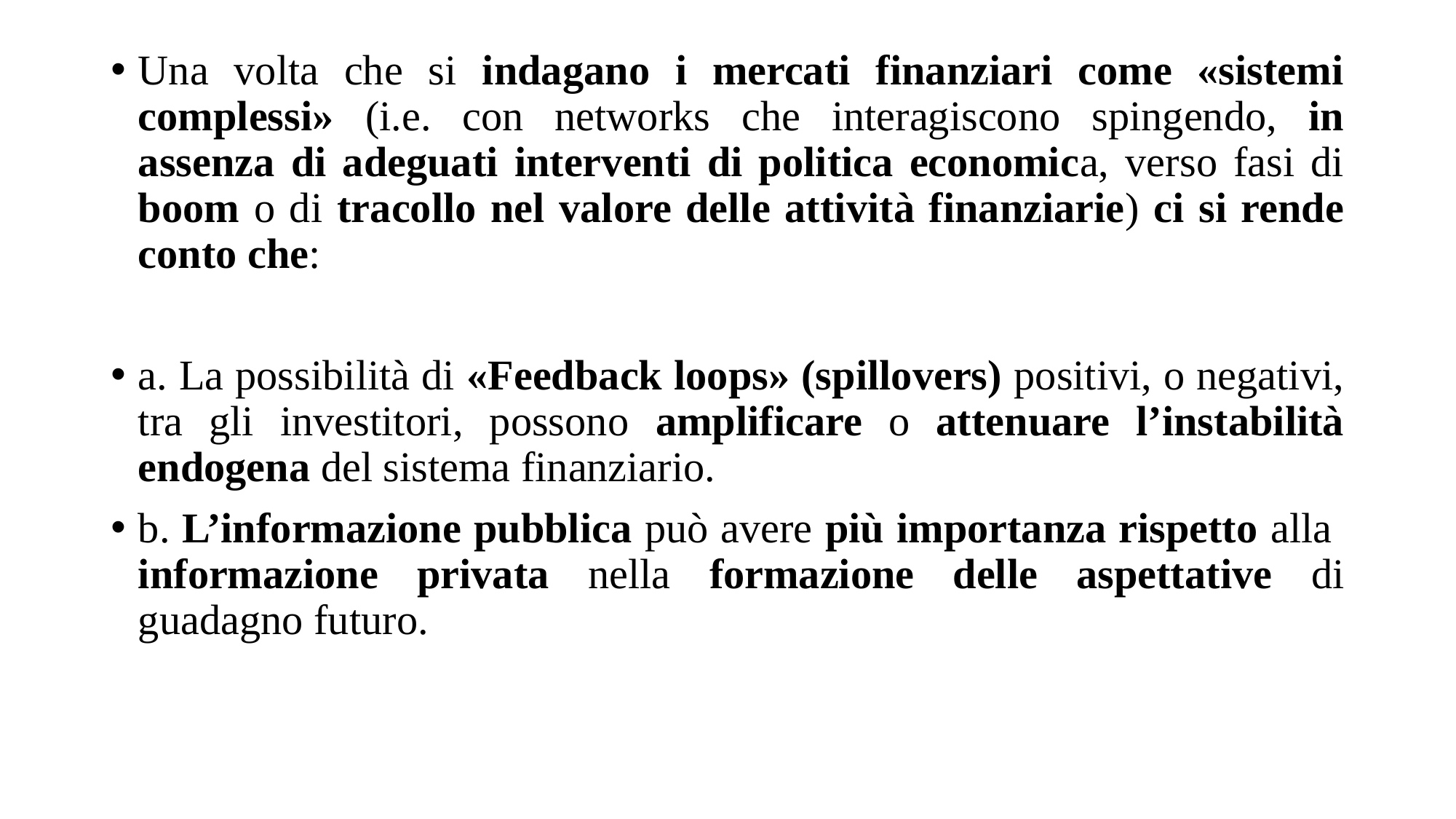

Una volta che si indagano i mercati finanziari come «sistemi complessi» (i.e. con networks che interagiscono spingendo, in assenza di adeguati interventi di politica economica, verso fasi di boom o di tracollo nel valore delle attività finanziarie) ci si rende conto che:

a. La possibilità di «Feedback loops» (spillovers) positivi, o negativi, tra gli investitori, possono amplificare o attenuare l’instabilità endogena del sistema finanziario.
b. L’informazione pubblica può avere più importanza rispetto alla  informazione privata nella formazione delle aspettative di guadagno futuro.